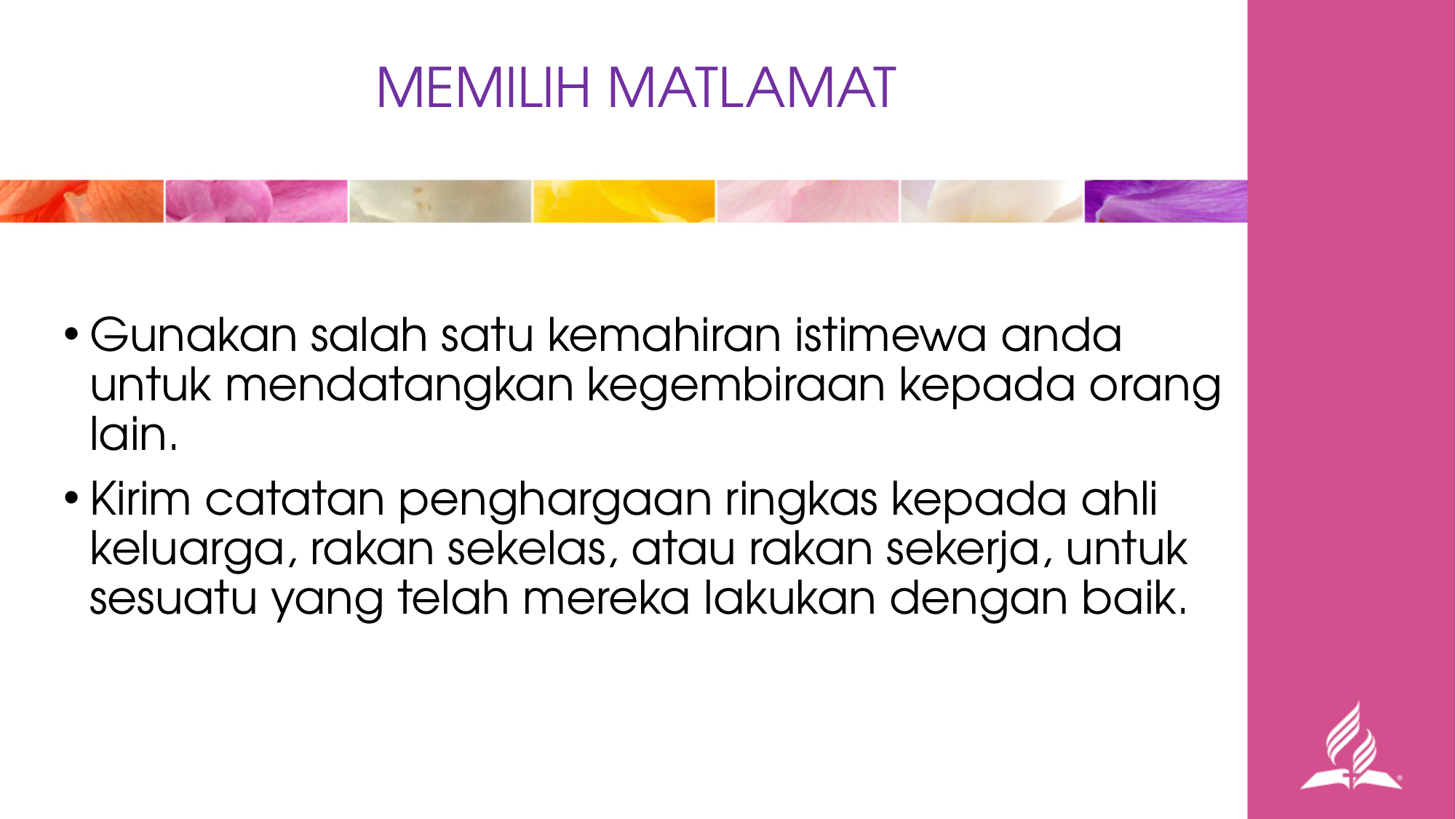

#
MEMILIH MATLAMAT
Gunakan salah satu kemahiran istimewa anda untuk mendatangkan kegembiraan kepada orang lain.
Kirim catatan penghargaan ringkas kepada ahli keluarga, rakan sekelas, atau rakan sekerja, untuk sesuatu yang telah mereka lakukan dengan baik.